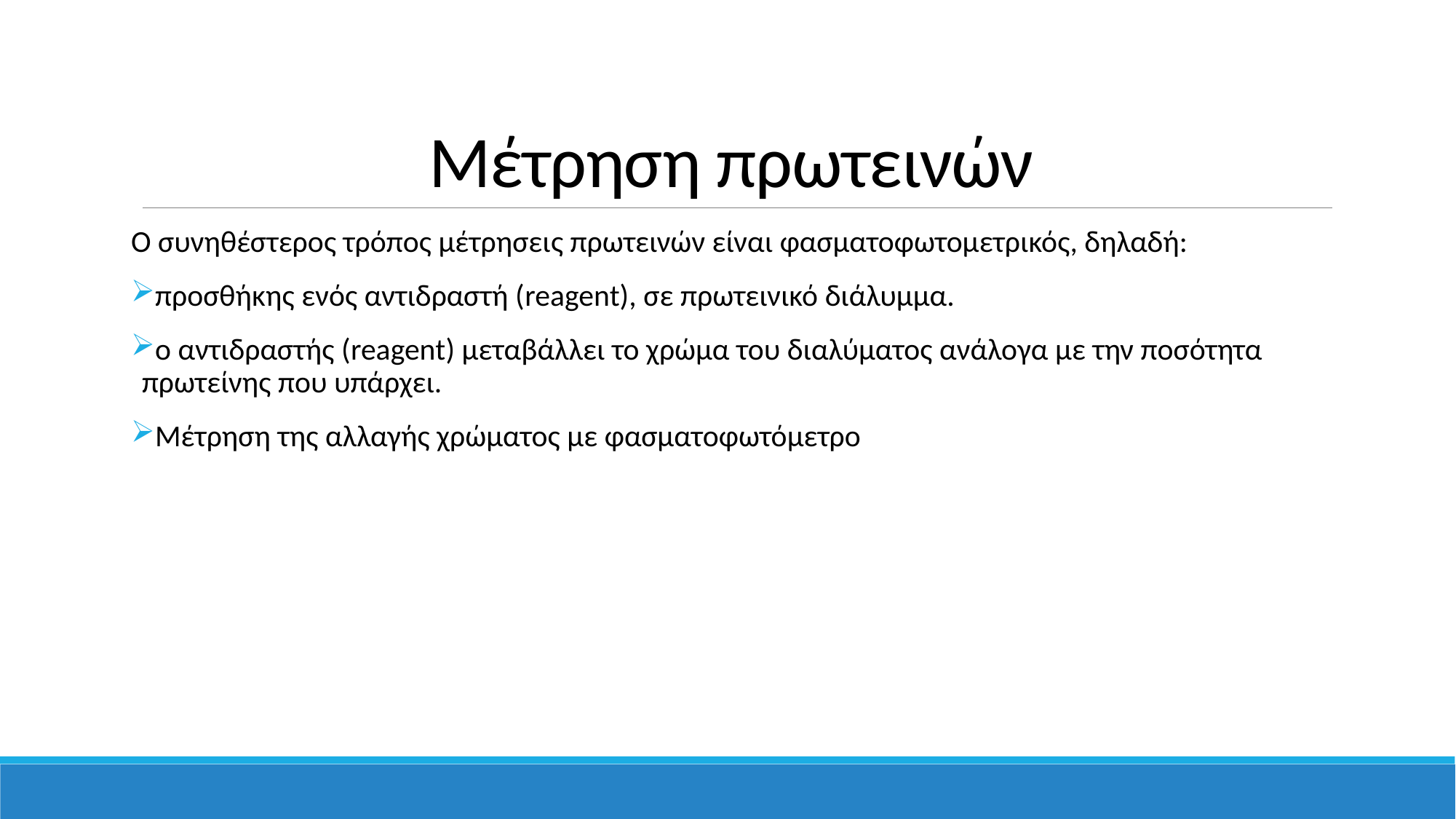

# Μέτρηση πρωτεινών
Ο συνηθέστερος τρόπος μέτρησεις πρωτεινών είναι φασματοφωτομετρικός, δηλαδή:
προσθήκης ενός αντιδραστή (reagent), σε πρωτεινικό διάλυμμα.
ο αντιδραστής (reagent) μεταβάλλει το χρώμα του διαλύματος ανάλογα με την ποσότητα πρωτείνης που υπάρχει.
Μέτρηση της αλλαγής χρώματος με φασματοφωτόμετρο